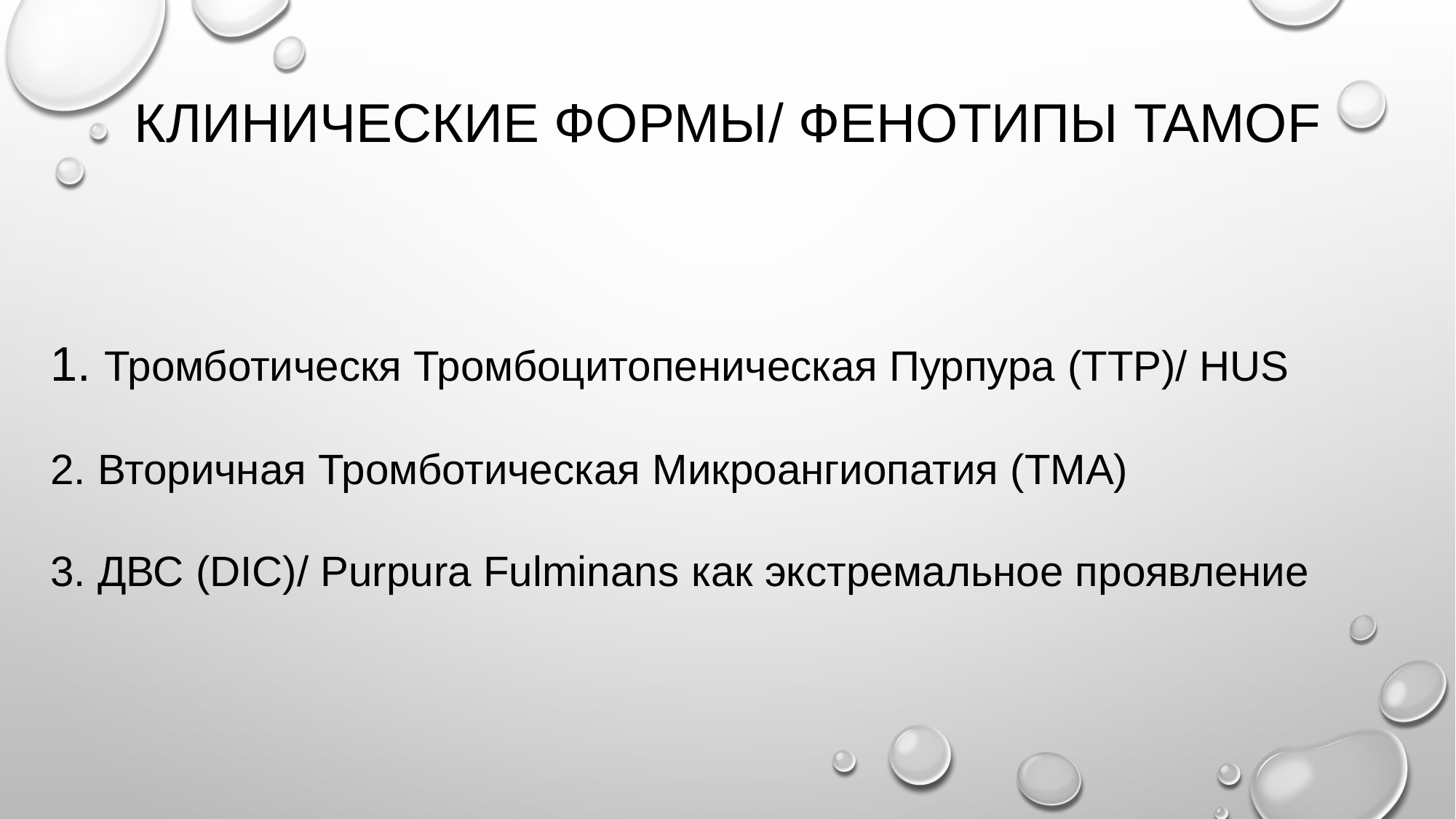

# Клинические формы/ фенотипы TAMOF
1. Тромботическя Тромбоцитопеническая Пурпура (TTP)/ HUS

2. Вторичная Тромботическая Mикроангиопатия (TMA)

3. ДВС (DIC)/ Purpura Fulminans как экстремальное проявление